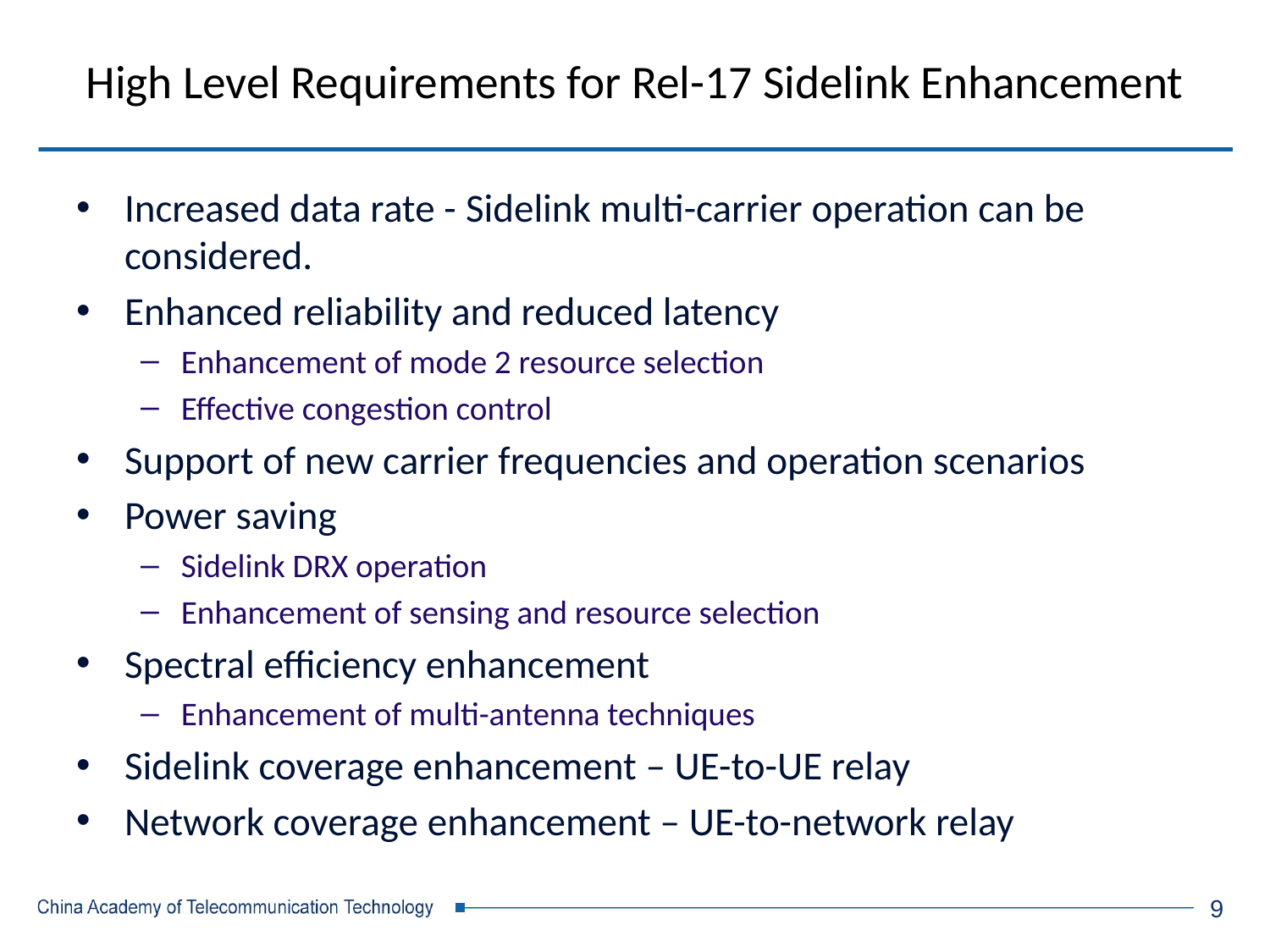

# High Level Requirements for Rel-17 Sidelink Enhancement
Increased data rate - Sidelink multi-carrier operation can be considered.
Enhanced reliability and reduced latency
Enhancement of mode 2 resource selection
Effective congestion control
Support of new carrier frequencies and operation scenarios
Power saving
Sidelink DRX operation
Enhancement of sensing and resource selection
Spectral efficiency enhancement
Enhancement of multi-antenna techniques
Sidelink coverage enhancement – UE-to-UE relay
Network coverage enhancement – UE-to-network relay

9